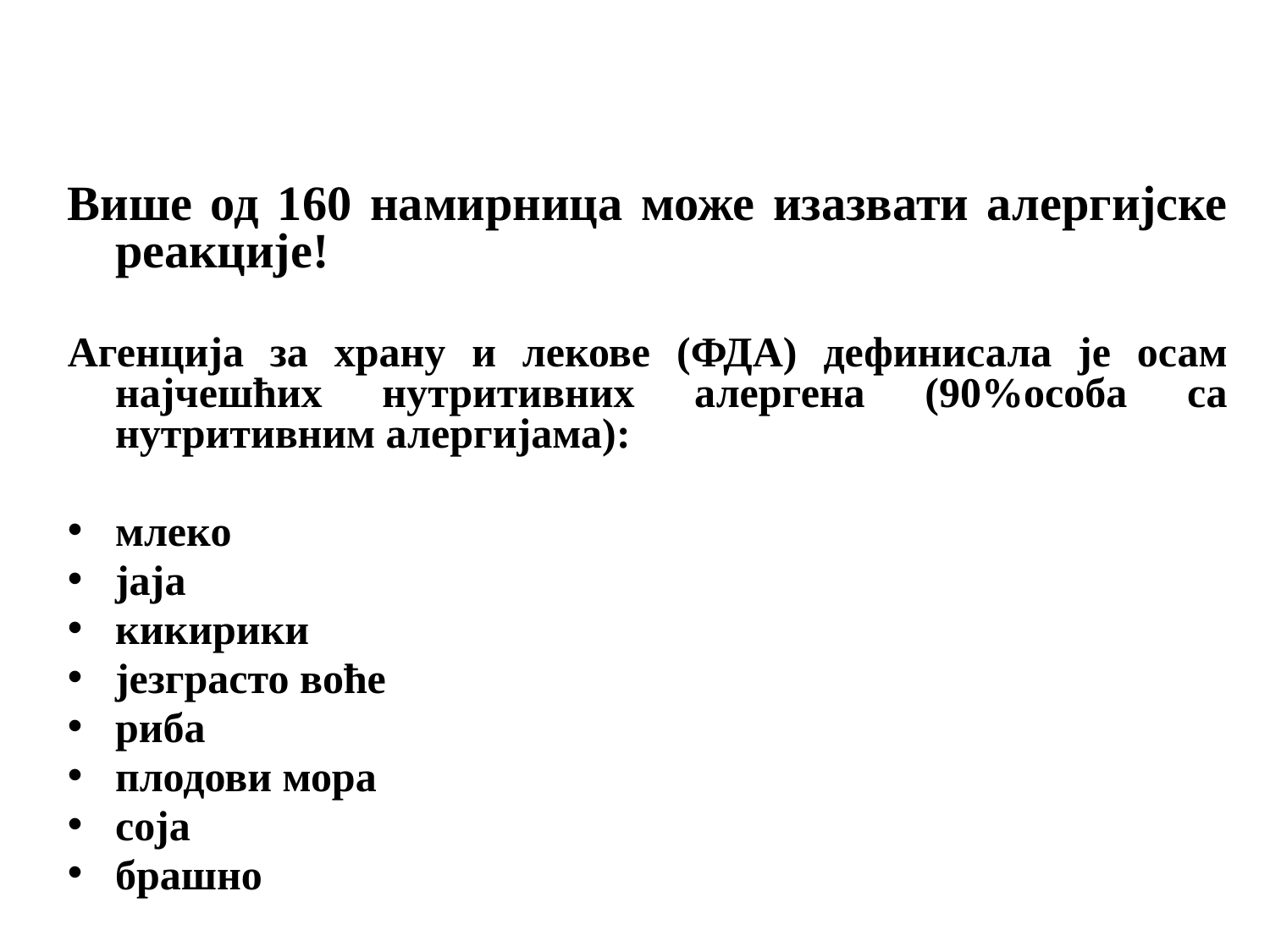

Више од 160 намирница може изазвати алергијске реакције!

Агенција за храну и лекове (ФДА) дефинисала је осам најчешћих нутритивних алергена (90%особа са нутритивним алергијама):

млеко
јаја
кикирики
језграсто воће
риба
плодови мора
соја
брашно